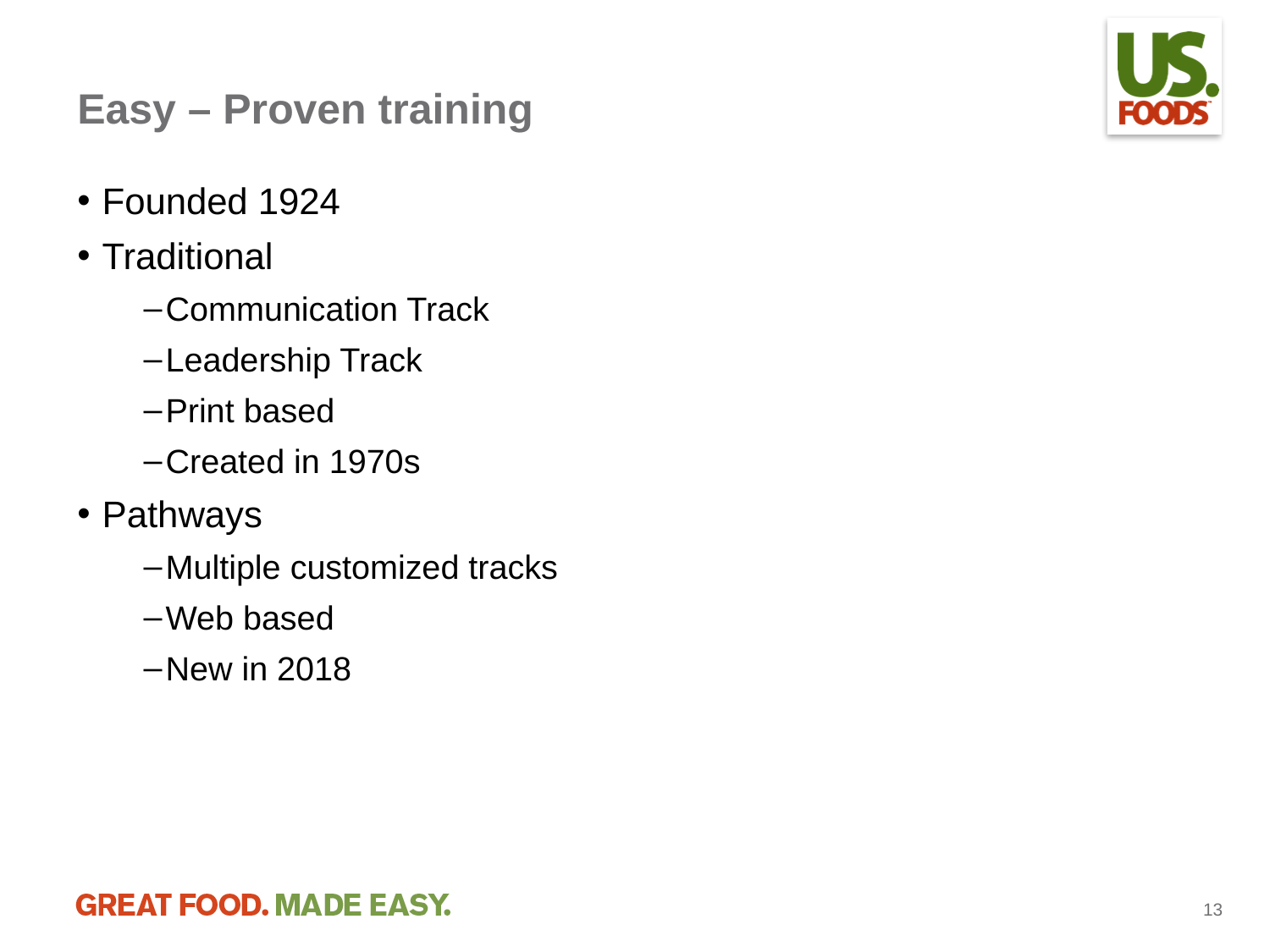

# Easy – Proven training
Founded 1924
Traditional
Communication Track
Leadership Track
Print based
Created in 1970s
Pathways
Multiple customized tracks
Web based
New in 2018